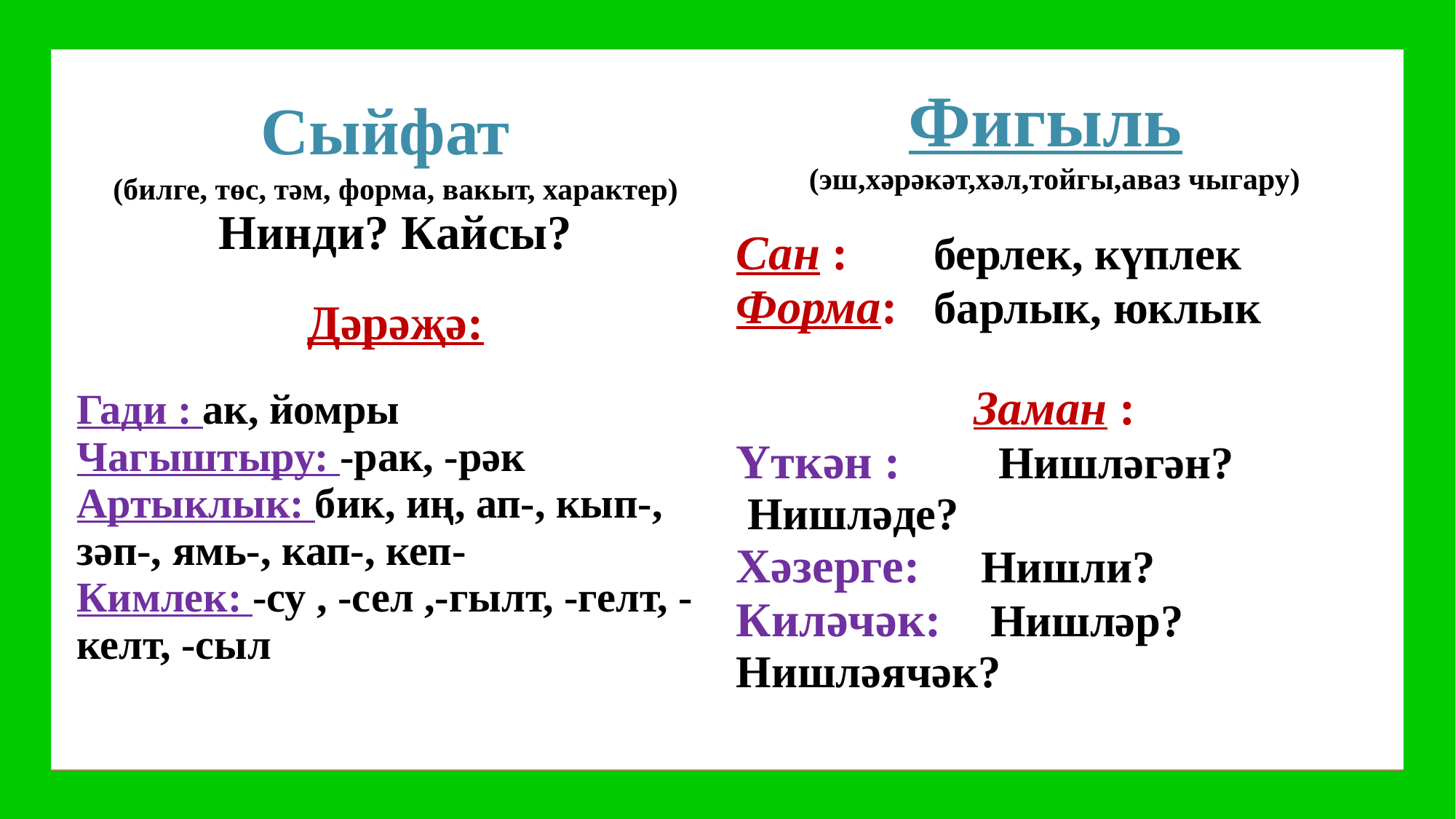

#
| Сыйфат (билге, төс, тәм, форма, вакыт, характер) Нинди? Кайсы? Дәрәҗә: Гади : ак, йомры Чагыштыру: -рак, -рәк Артыклык: бик, иң, ап-, кып-, зәп-, ямь-, кап-, кеп- Кимлек: -су , -сел ,-гылт, -гелт, -келт, -сыл | Фигыль (эш,хәрәкәт,хәл,тойгы,аваз чыгару) Сан : берлек, күплек Форма: барлык, юклык Заман : Үткән : Нишләгән? Нишләде? Хәзерге: Нишли? Киләчәк: Нишләр? Нишләячәк? |
| --- | --- |